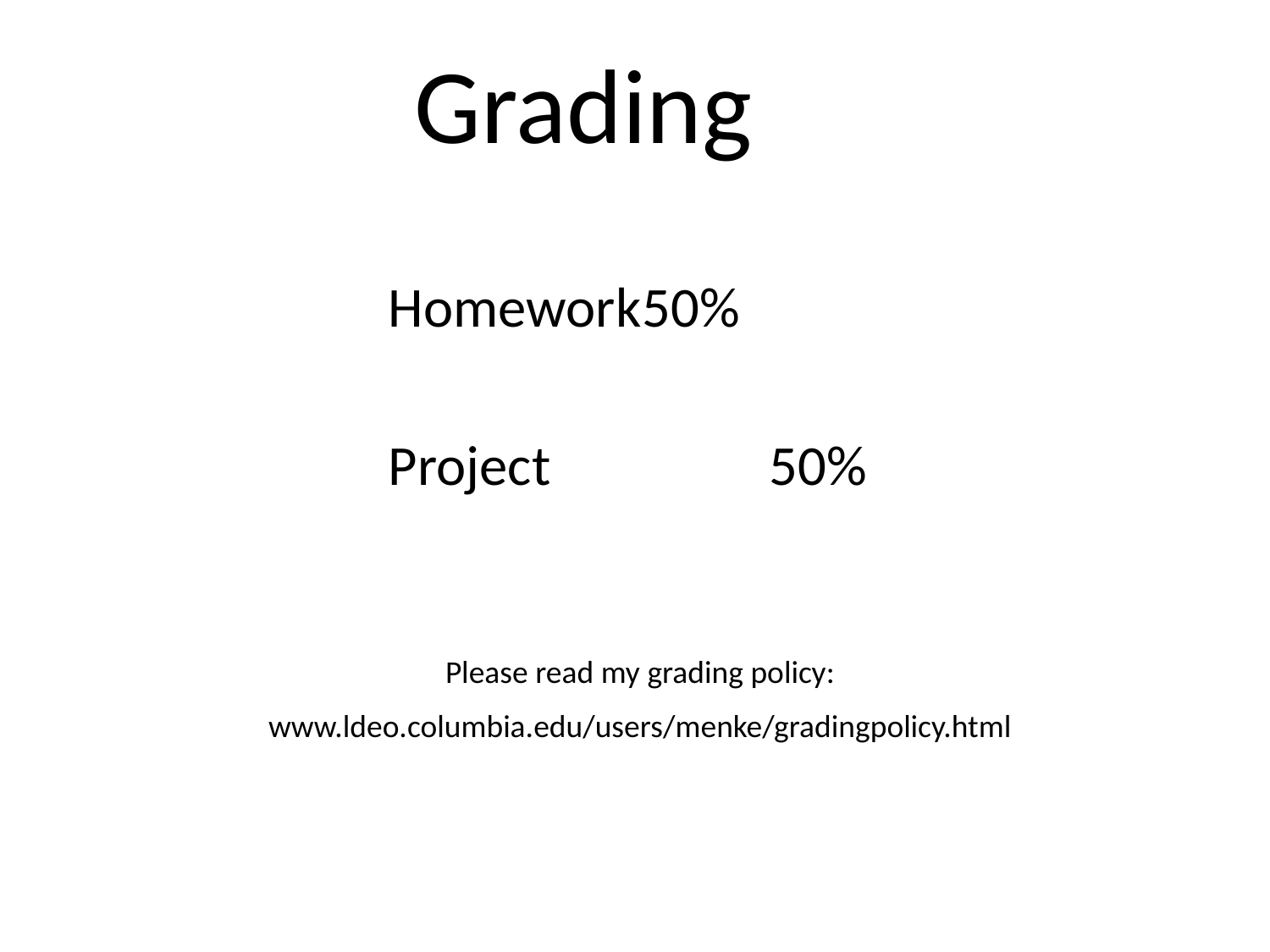

Grading
	Homework	50%

	Project		50%

Please read my grading policy:
www.ldeo.columbia.edu/users/menke/gradingpolicy.html